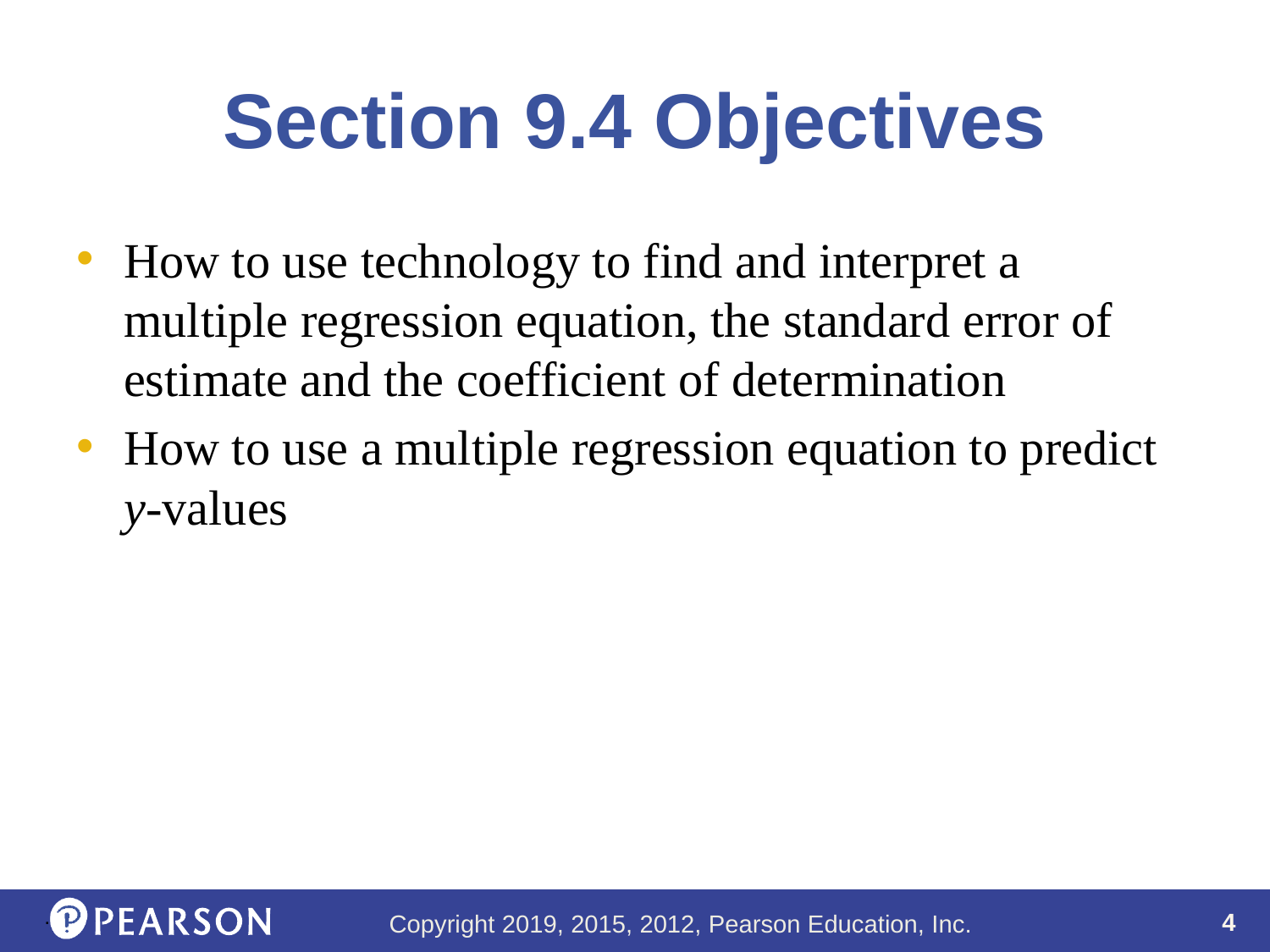

# Section 9.4 Objectives
How to use technology to find and interpret a multiple regression equation, the standard error of estimate and the coefficient of determination
How to use a multiple regression equation to predict y-values
.